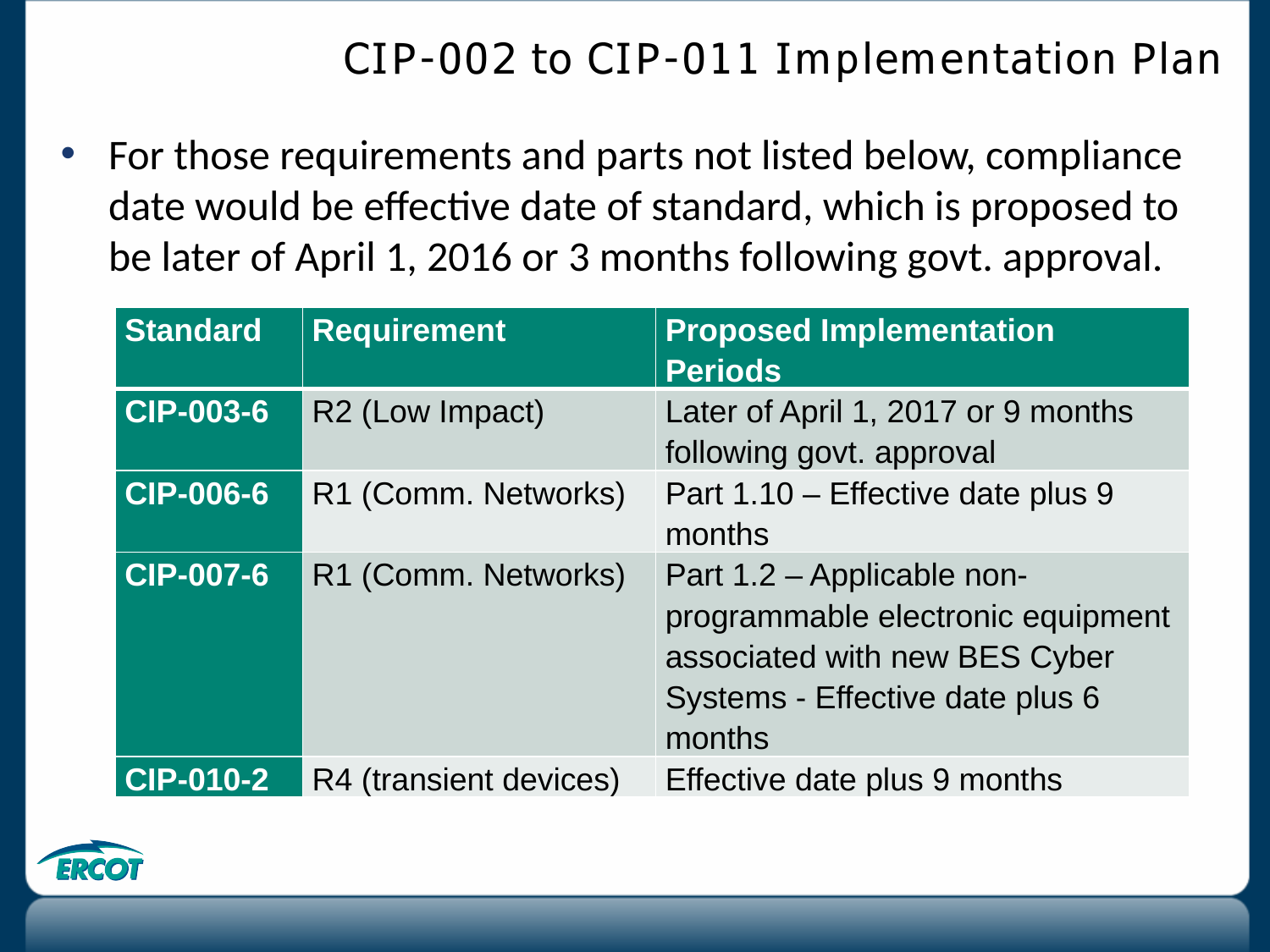

# CIP-002 to CIP-011 Implementation Plan
For those requirements and parts not listed below, compliance date would be effective date of standard, which is proposed to be later of April 1, 2016 or 3 months following govt. approval.

| Standard | Requirement | Proposed Implementation Periods |
| --- | --- | --- |
| CIP-003-6 | R2 (Low Impact) | Later of April 1, 2017 or 9 months following govt. approval |
| CIP-006-6 | R1 (Comm. Networks) | Part 1.10 – Effective date plus 9 months |
| CIP-007-6 | R1 (Comm. Networks) | Part 1.2 – Applicable non-programmable electronic equipment associated with new BES Cyber Systems - Effective date plus 6 months |
| CIP-010-2 | R4 (transient devices) | Effective date plus 9 months |